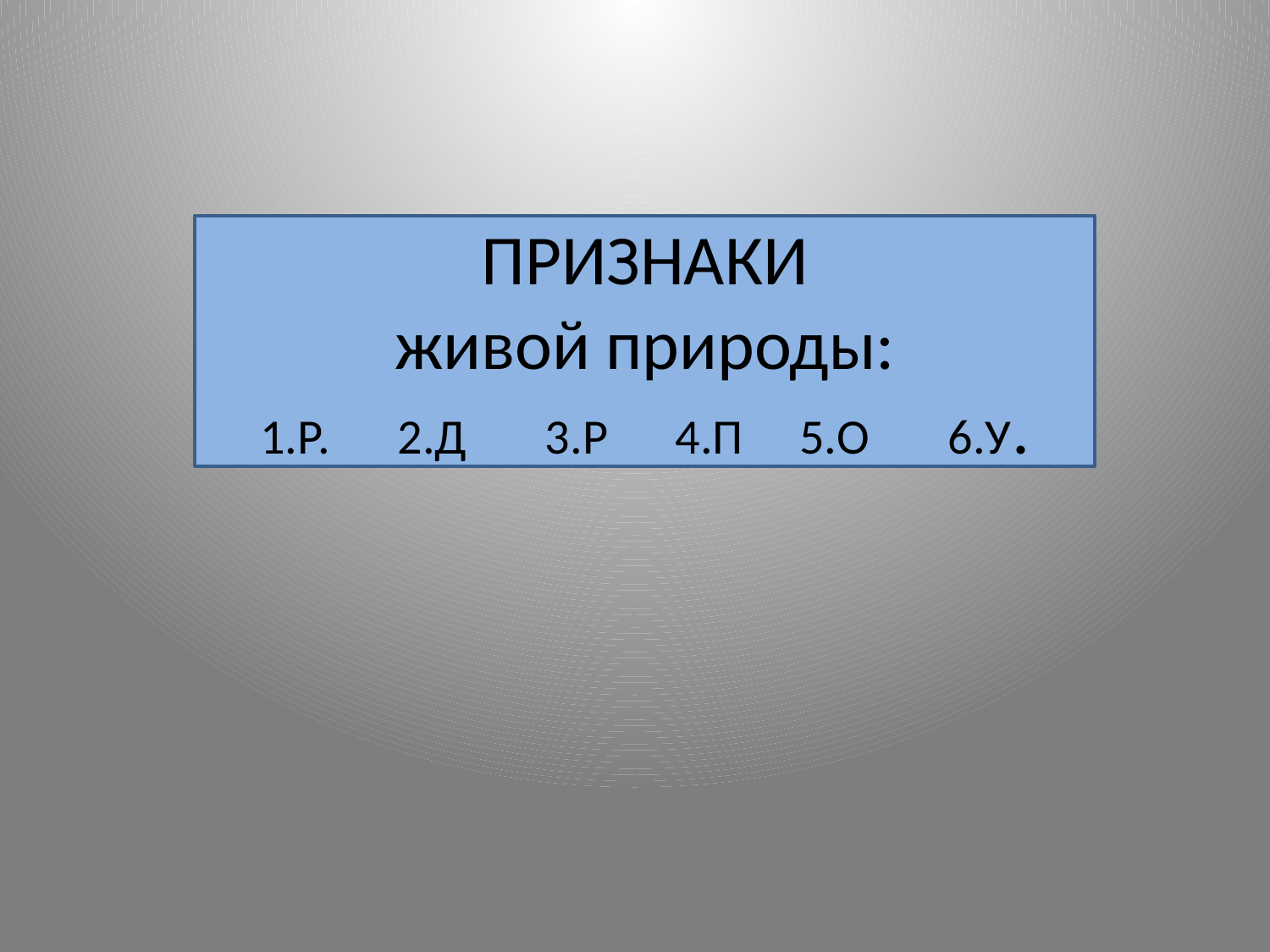

ПРИЗНАКИ
живой природы:
1.Р.      2.Д       3.Р      4.П     5.О       6.У.